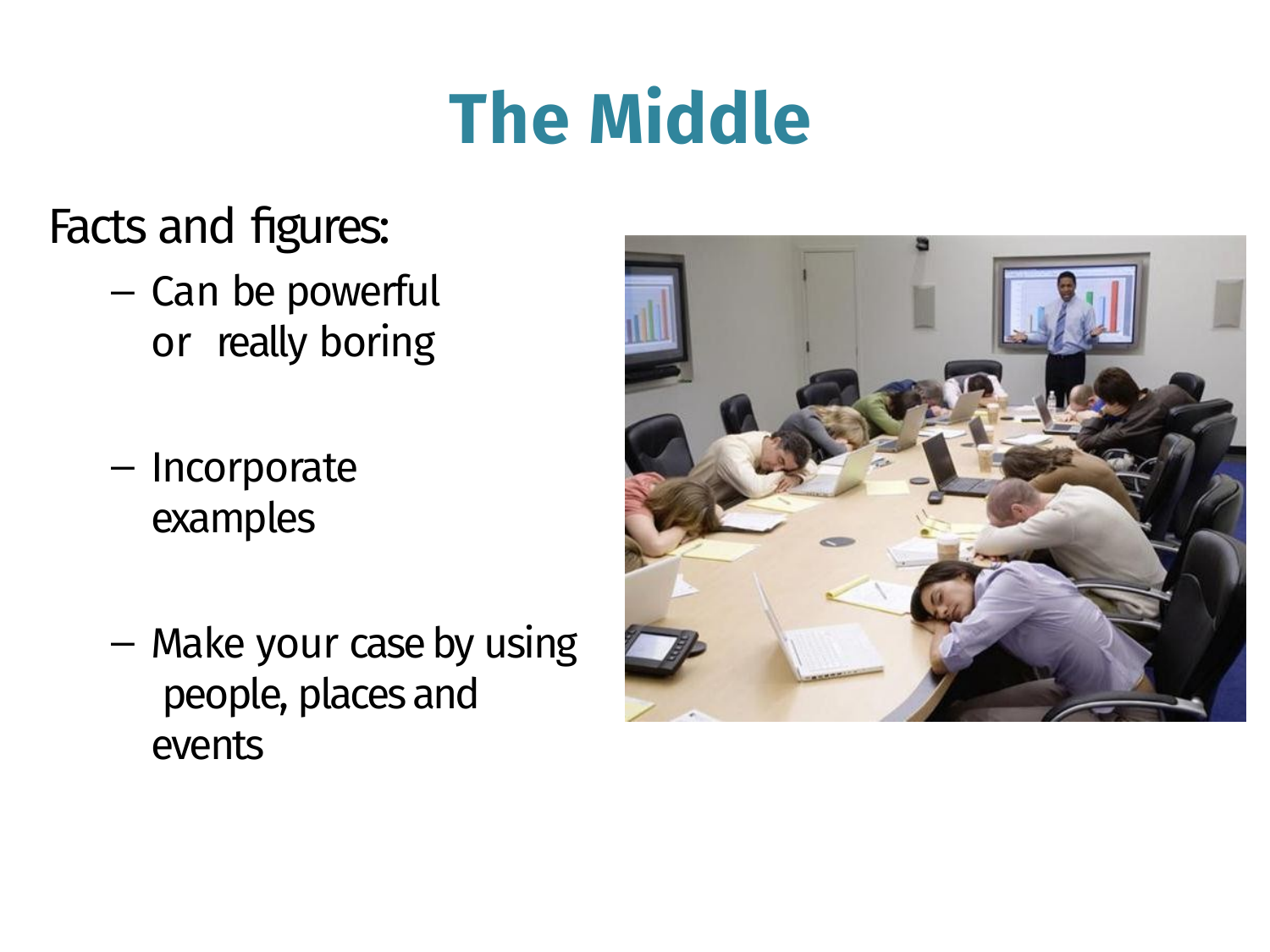

# The Middle
Facts and figures:
Can be powerful or  really boring

Incorporate examples

Make your case by using  people, places and events